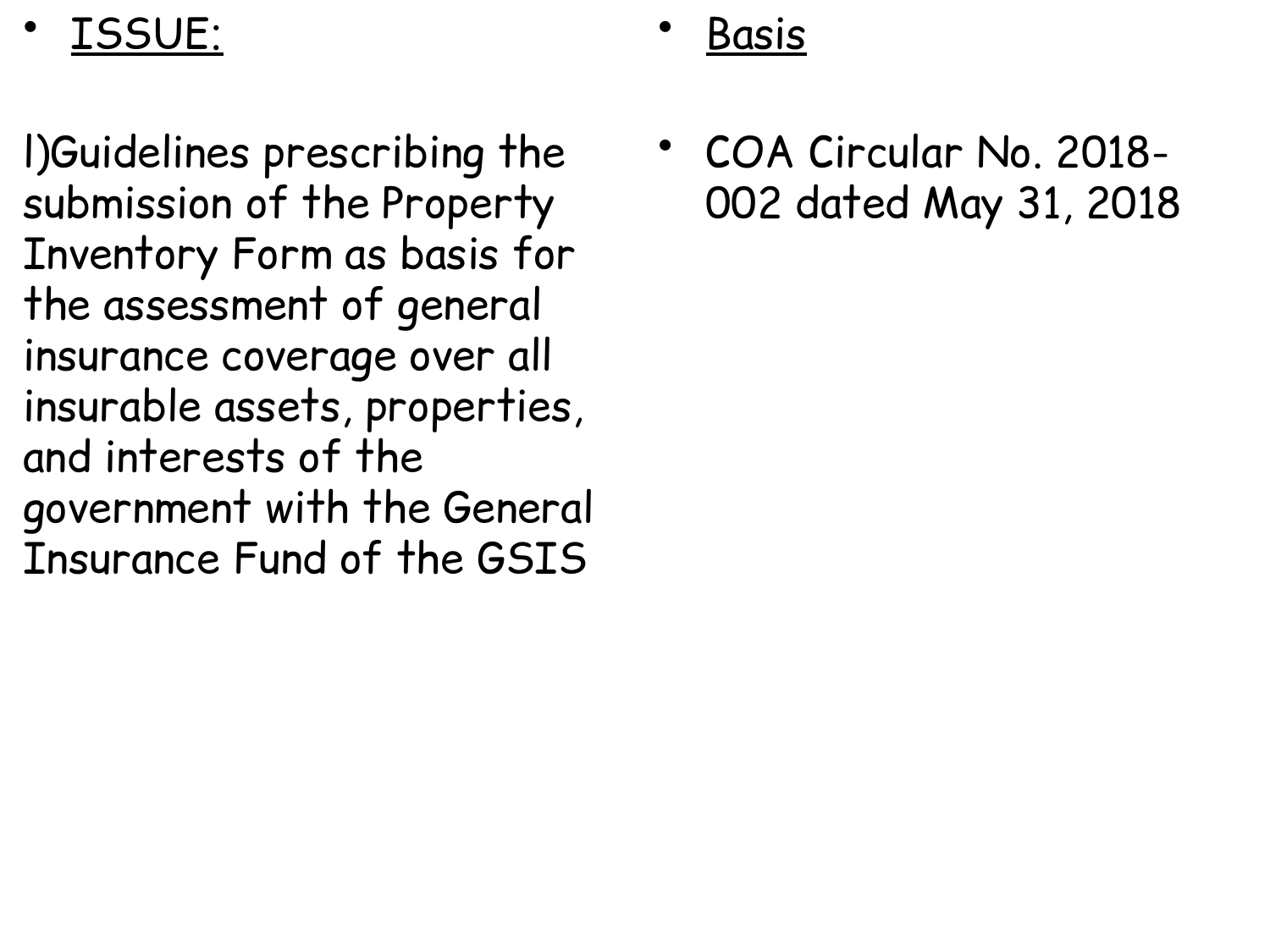

ISSUE:

l)Guidelines prescribing the submission of the Property Inventory Form as basis for the assessment of general insurance coverage over all insurable assets, properties, and interests of the government with the General Insurance Fund of the GSIS

Basis

COA Circular No. 2018-002 dated May 31, 2018